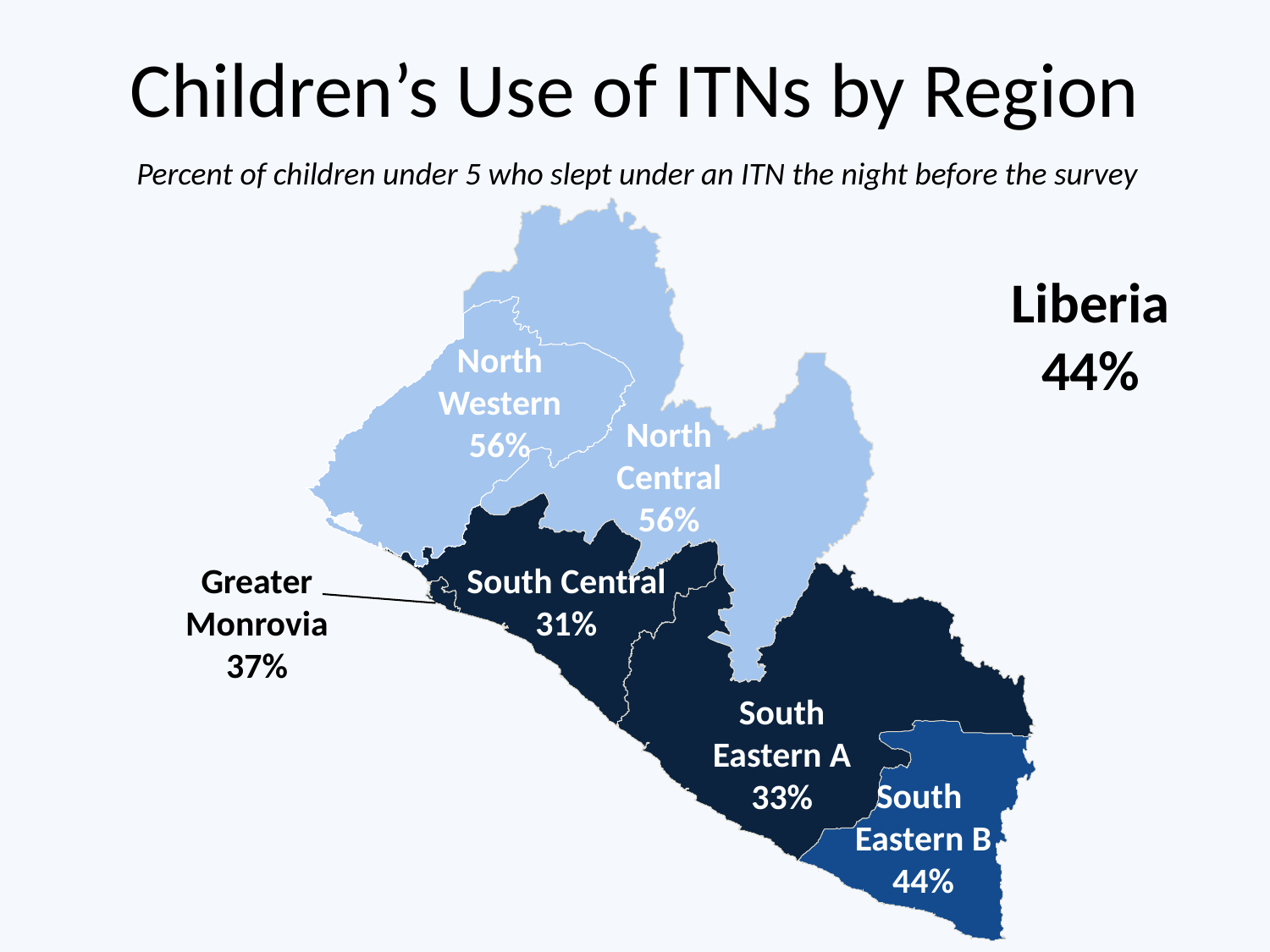

# Children’s Use of ITNs by Region
Percent of children under 5 who slept under an ITN the night before the survey

Liberia
44%

North Western
56%
North Central
56%

South Central
31%
Greater Monrovia
37%

South Eastern A
33%

South
Eastern B
44%